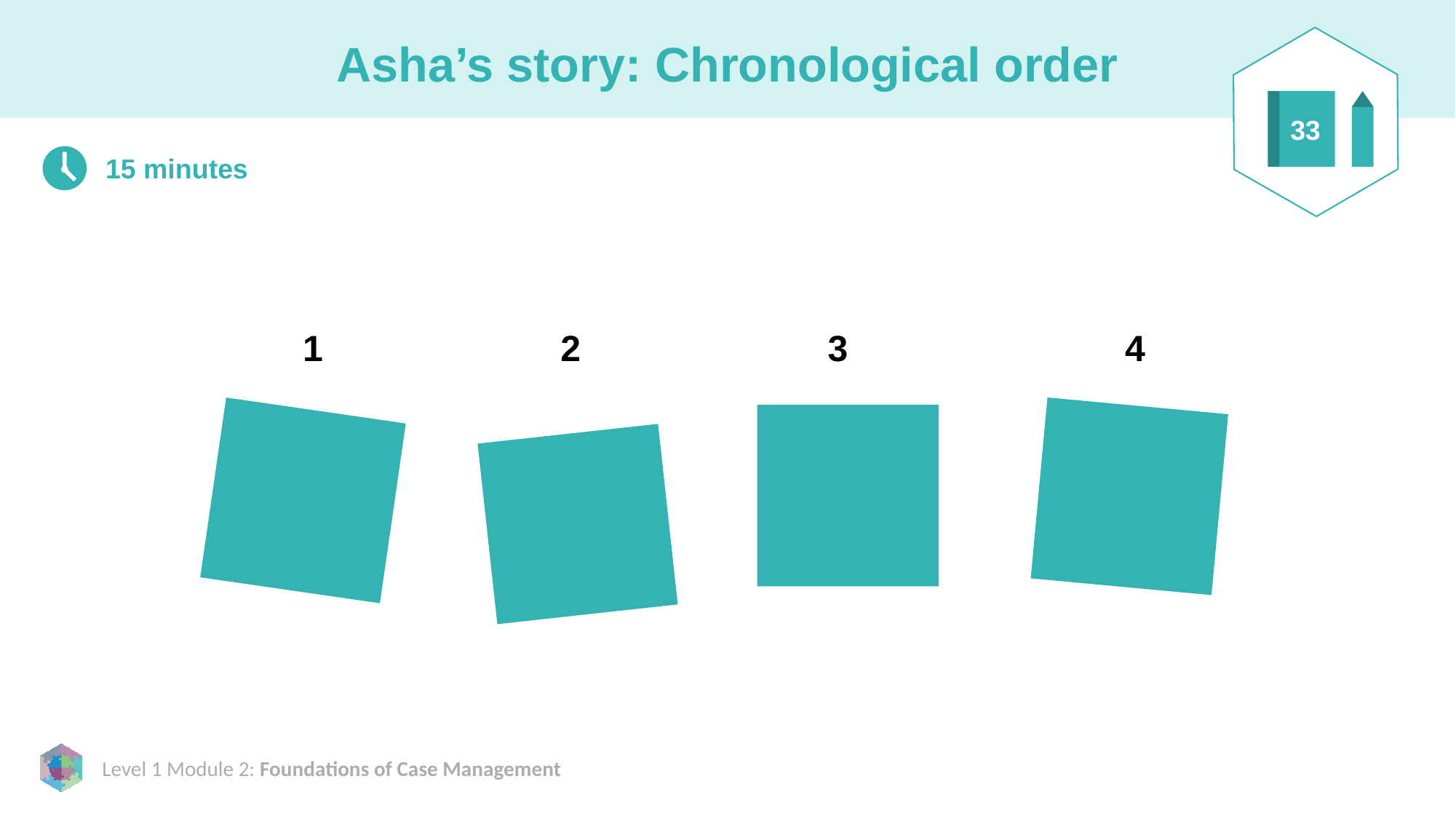

# Asha’s story: Chronological order

33

15 minutes

1
2
3
4